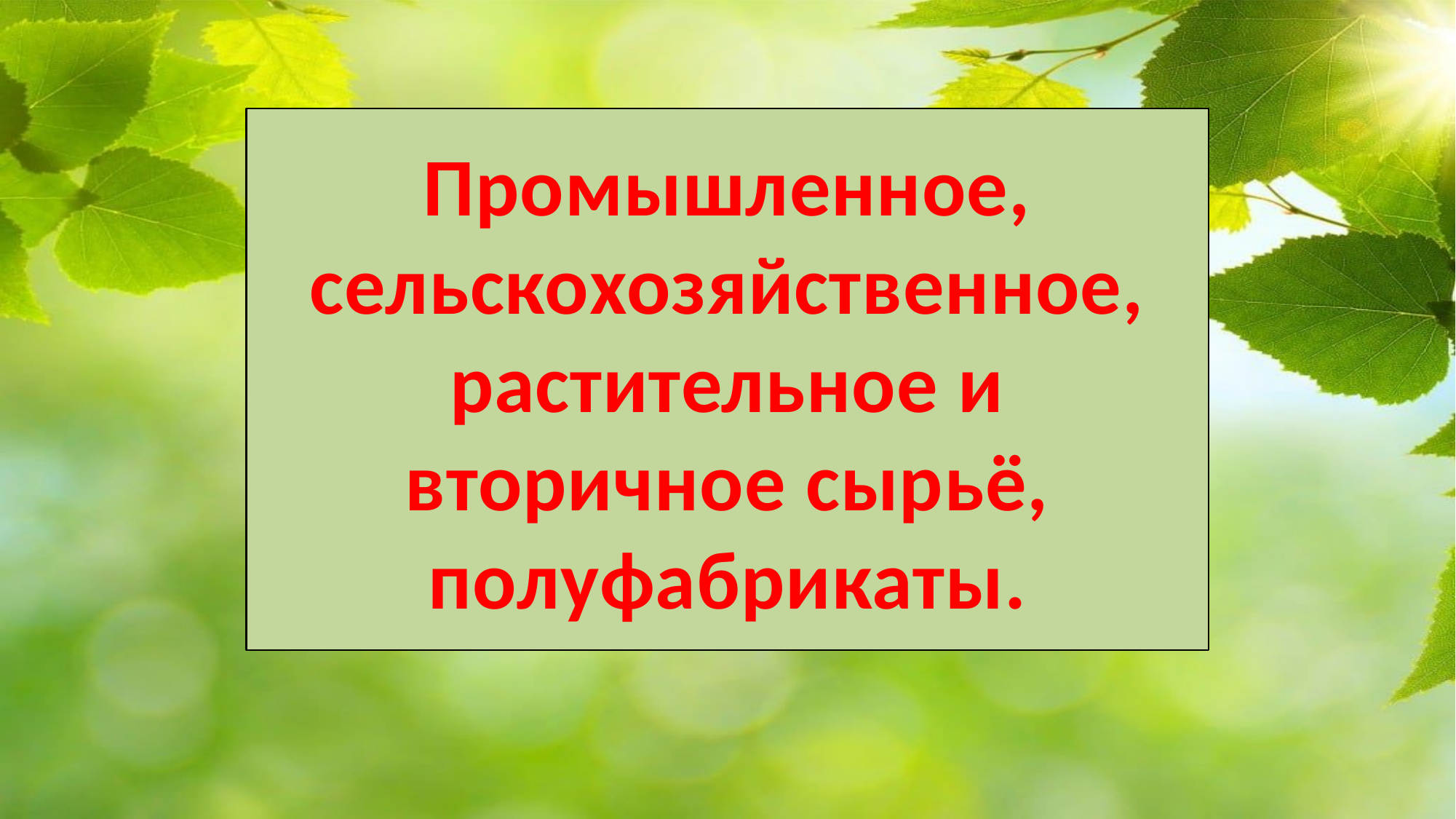

# Промышленное, сельскохозяйственное, растительное и вторичное сырьё, полуфабрикаты.